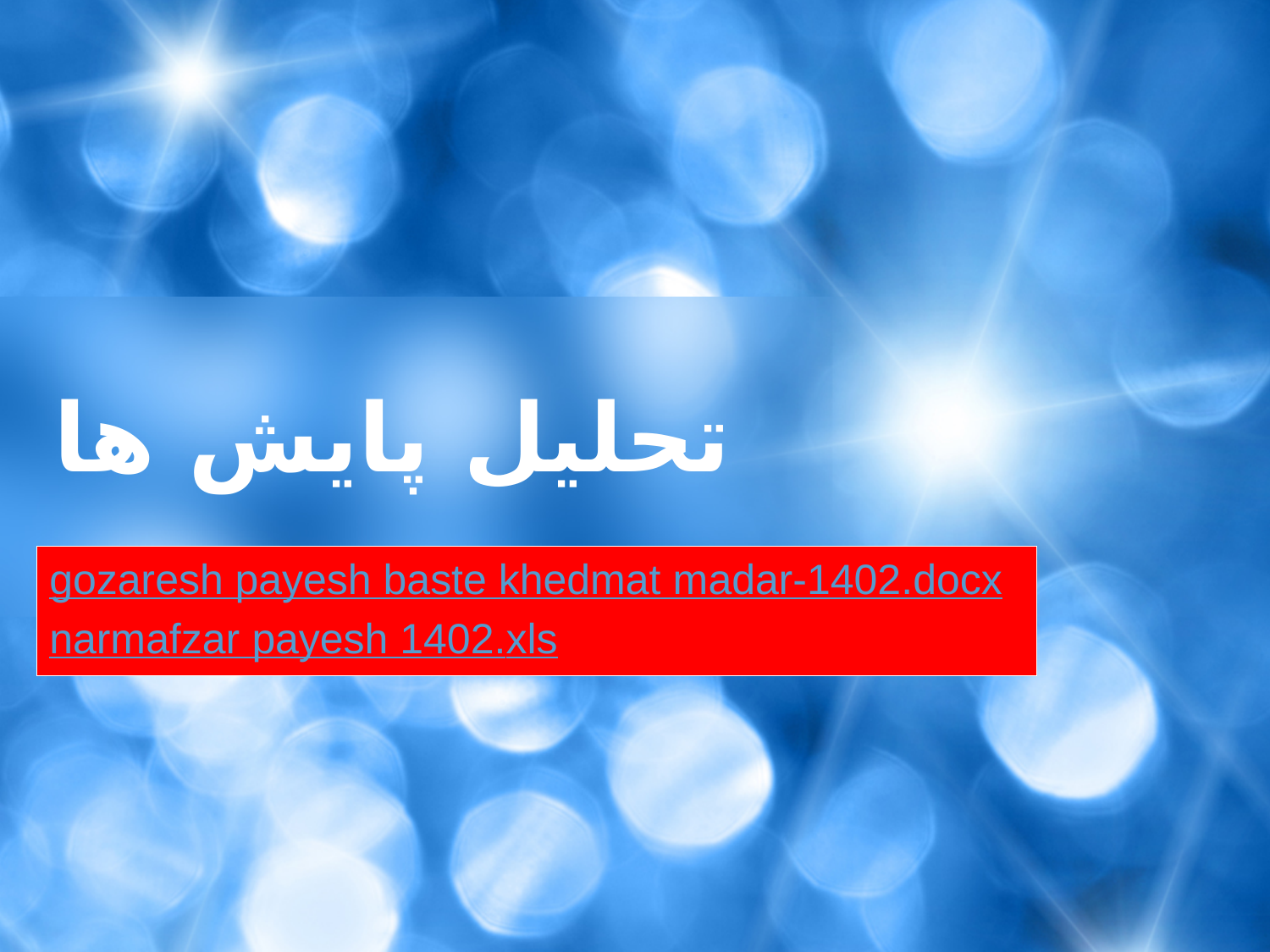

# تحلیل پایش ها
gozaresh payesh baste khedmat madar-1402.docx
narmafzar payesh 1402.xls